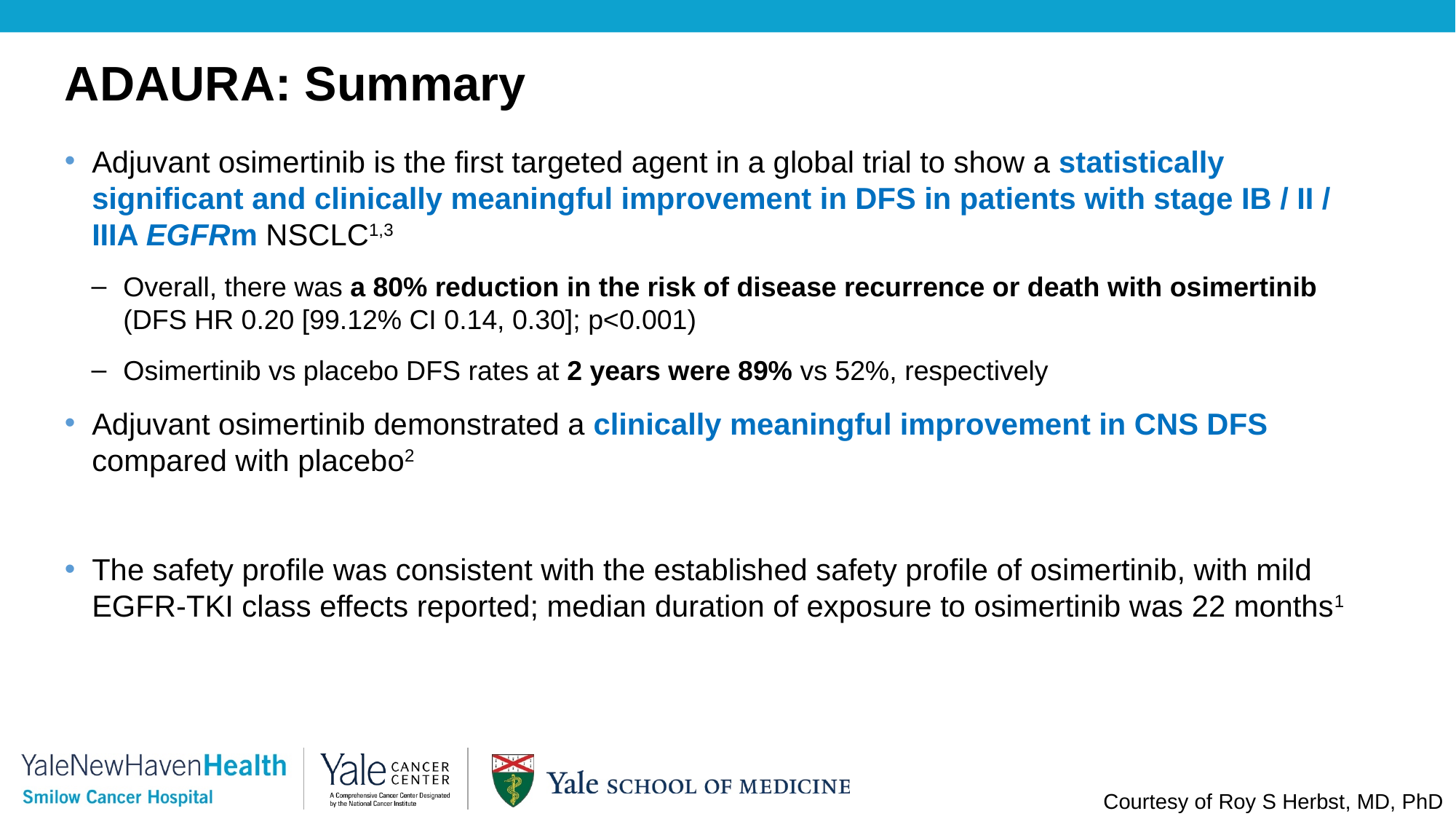

ADAURA: Summary
Adjuvant osimertinib is the first targeted agent in a global trial to show a statistically significant and clinically meaningful improvement in DFS in patients with stage IB / II / IIIA EGFRm NSCLC1,3
Overall, there was a 80% reduction in the risk of disease recurrence or death with osimertinib
(DFS HR 0.20 [99.12% CI 0.14, 0.30]; p<0.001)
Osimertinib vs placebo DFS rates at 2 years were 89% vs 52%, respectively
Adjuvant osimertinib demonstrated a clinically meaningful improvement in CNS DFS compared with placebo2

The safety profile was consistent with the established safety profile of osimertinib, with mild EGFR-TKI class effects reported; median duration of exposure to osimertinib was 22 months1
Courtesy of Roy S Herbst, MD, PhD